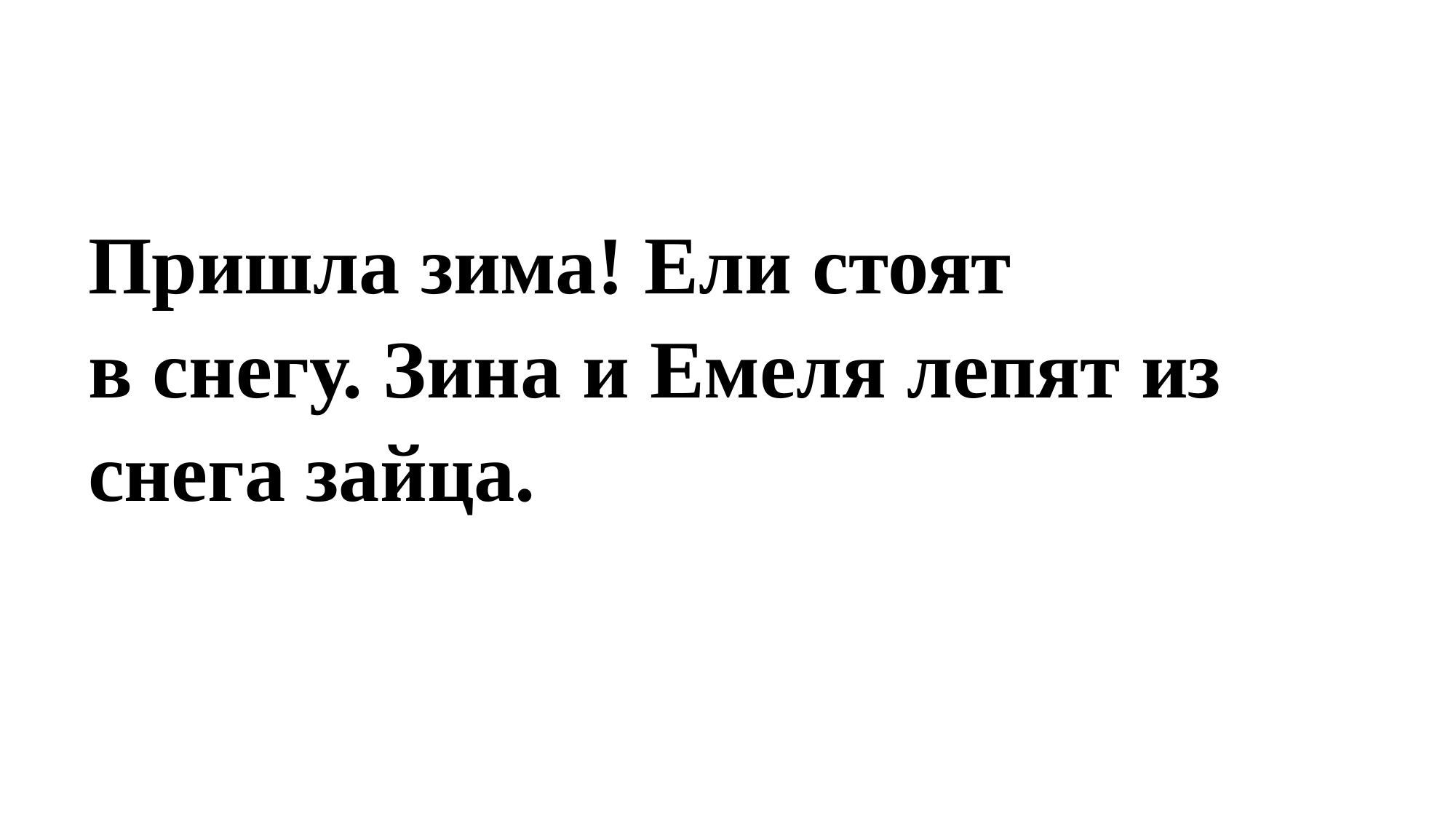

Пришла зима! Ели стоят
в снегу. Зина и Емеля лепят из
снега зайца.